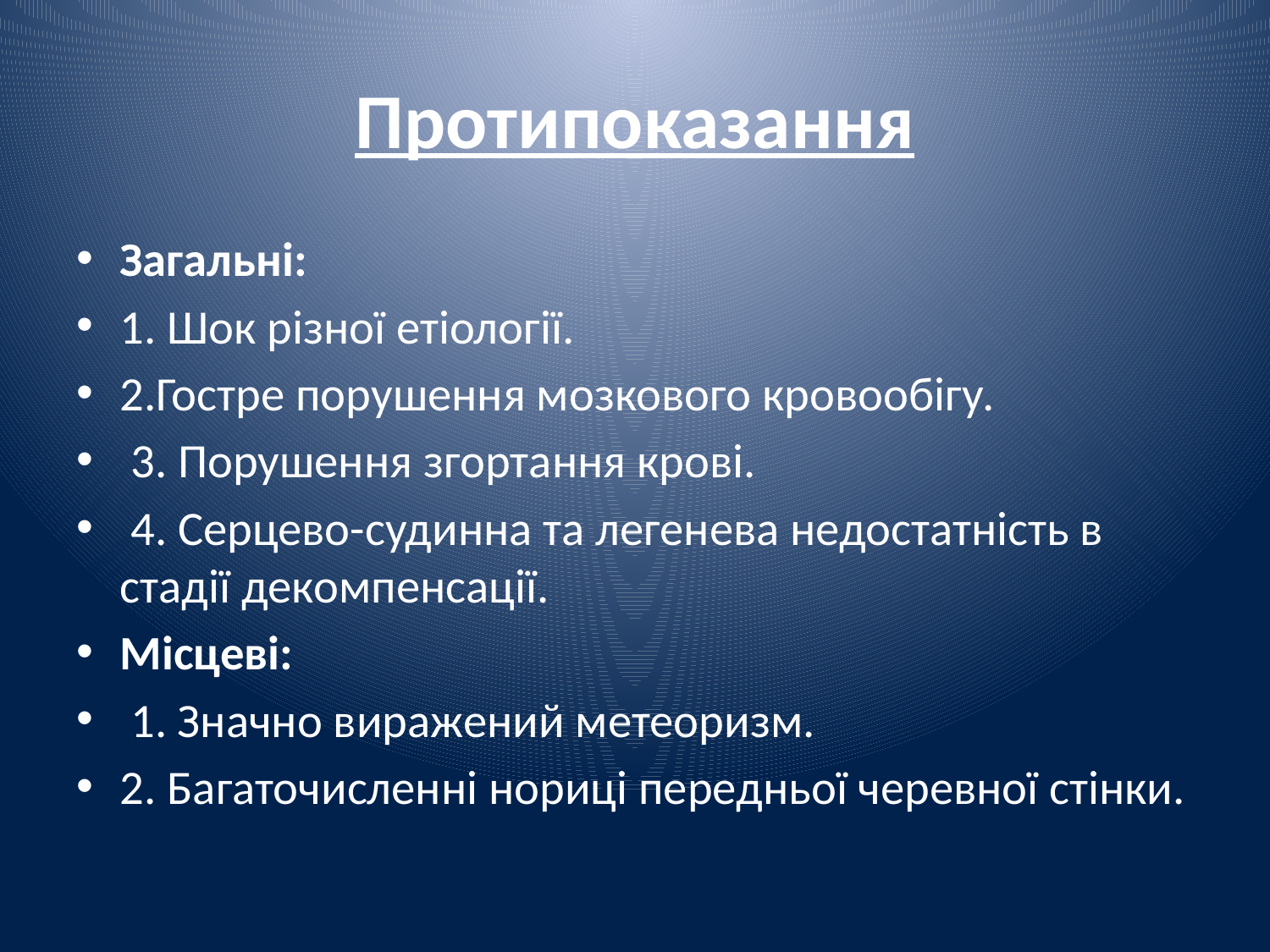

# Протипоказання
Загальні:
1. Шок різної етіології.
2.Гостре порушення мозкового кровообігу.
 3. Порушення згортання крові.
 4. Серцево-судинна та легенева недостатність в стадії декомпенсації.
Місцеві:
 1. Значно виражений метеоризм.
2. Багаточисленні нориці передньої черевної стінки.